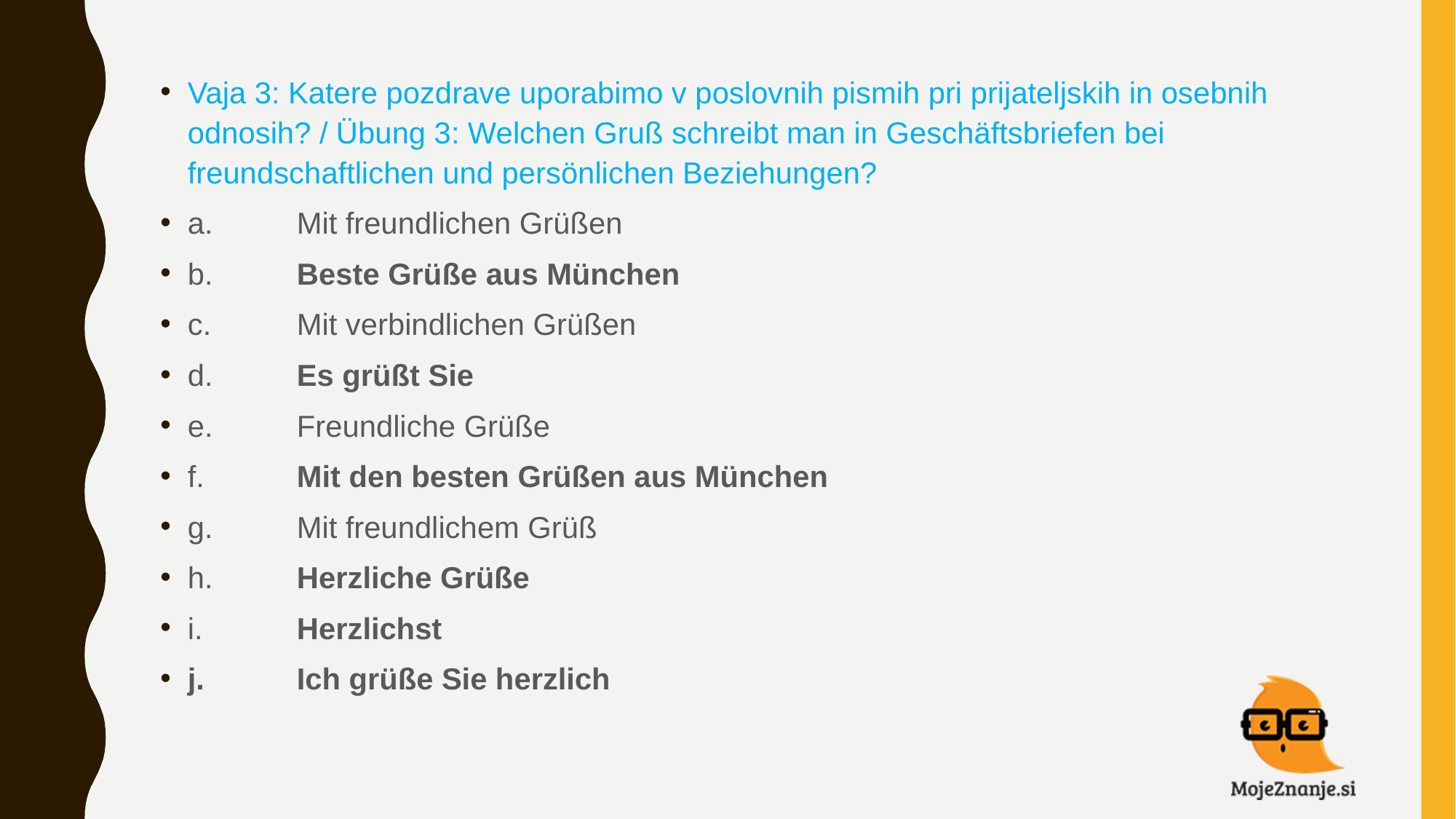

Vaja 3: Katere pozdrave uporabimo v poslovnih pismih pri prijateljskih in osebnih odnosih? / Übung 3: Welchen Gruß schreibt man in Geschäftsbriefen bei freundschaftlichen und persönlichen Beziehungen?
a.	Mit freundlichen Grüßen
b.	Beste Grüße aus München
c.	Mit verbindlichen Grüßen
d.	Es grüßt Sie
e.	Freundliche Grüße
f.	Mit den besten Grüßen aus München
g.	Mit freundlichem Grüß
h.	Herzliche Grüße
i.	Herzlichst
j.	Ich grüße Sie herzlich